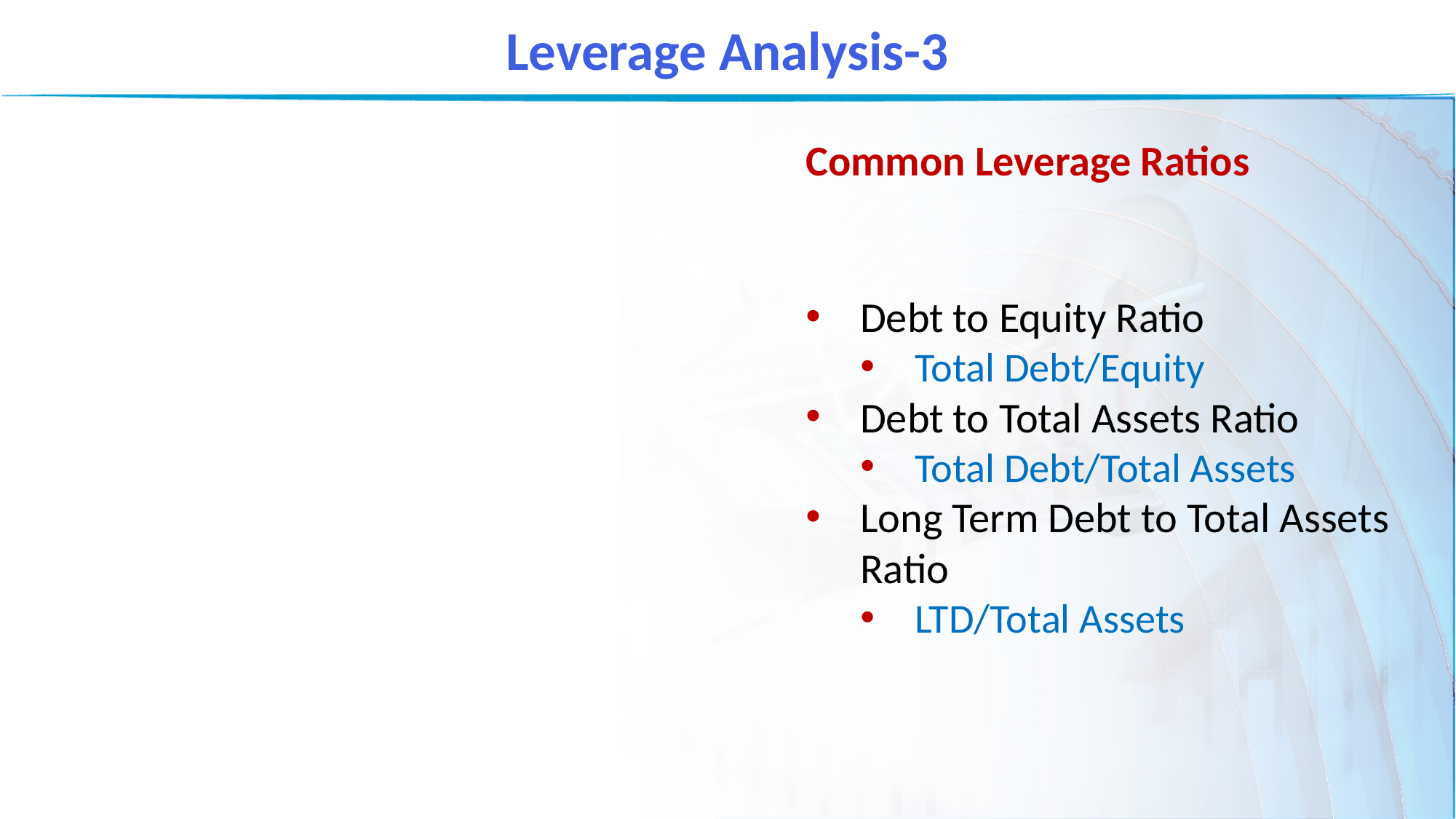

Leverage Analysis-3
Common Leverage Ratios

Debt to Equity Ratio
Total Debt/Equity
Debt to Total Assets Ratio
Total Debt/Total Assets
Long Term Debt to Total Assets Ratio
LTD/Total Assets